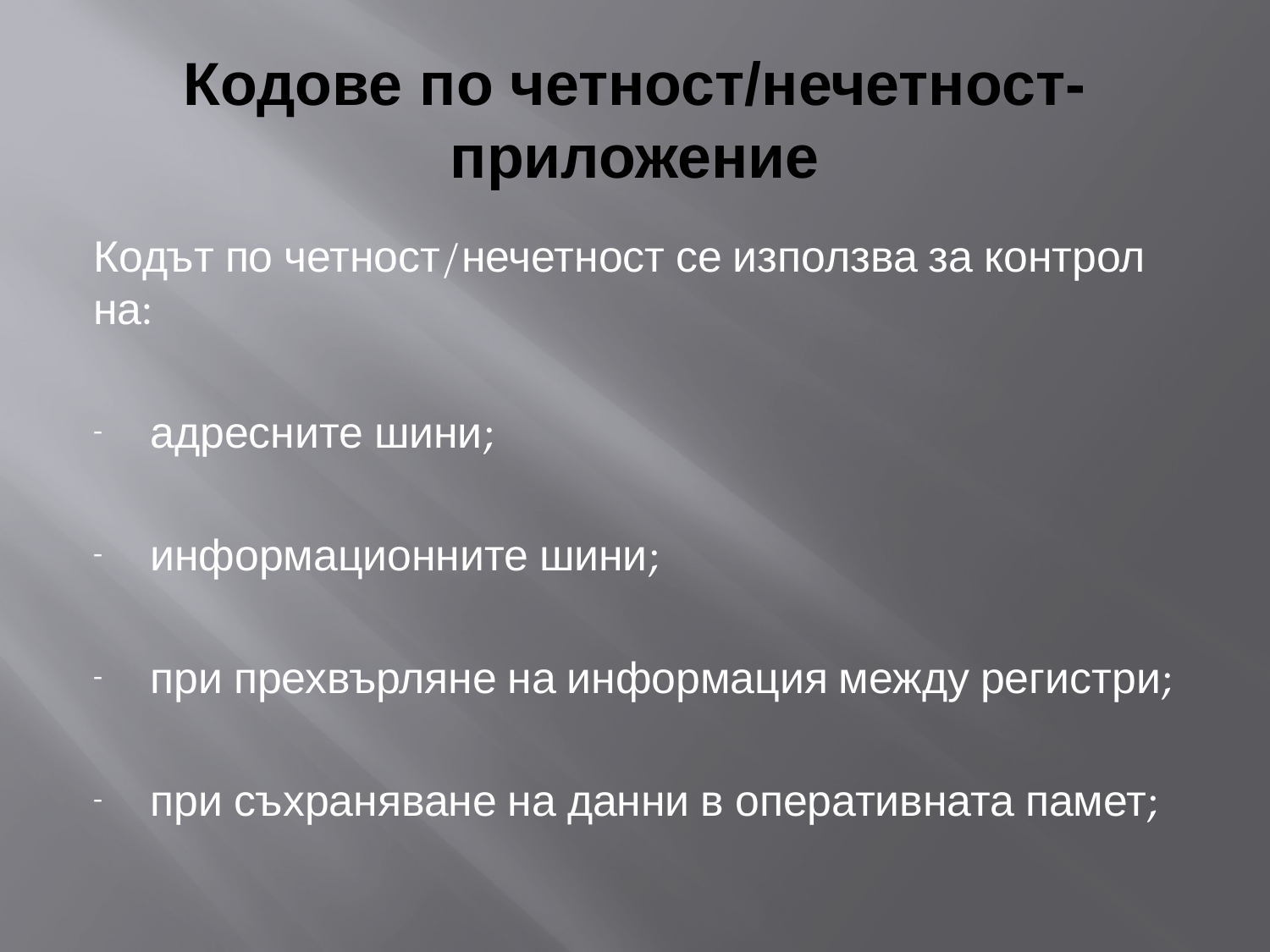

# Кодове по четност/нечетност-приложение
Кодът по четност/нечетност се използва за контрол на:

адресните шини;

информационните шини;

при прехвърляне на информация между регистри;

при съхраняване на данни в оперативната памет;